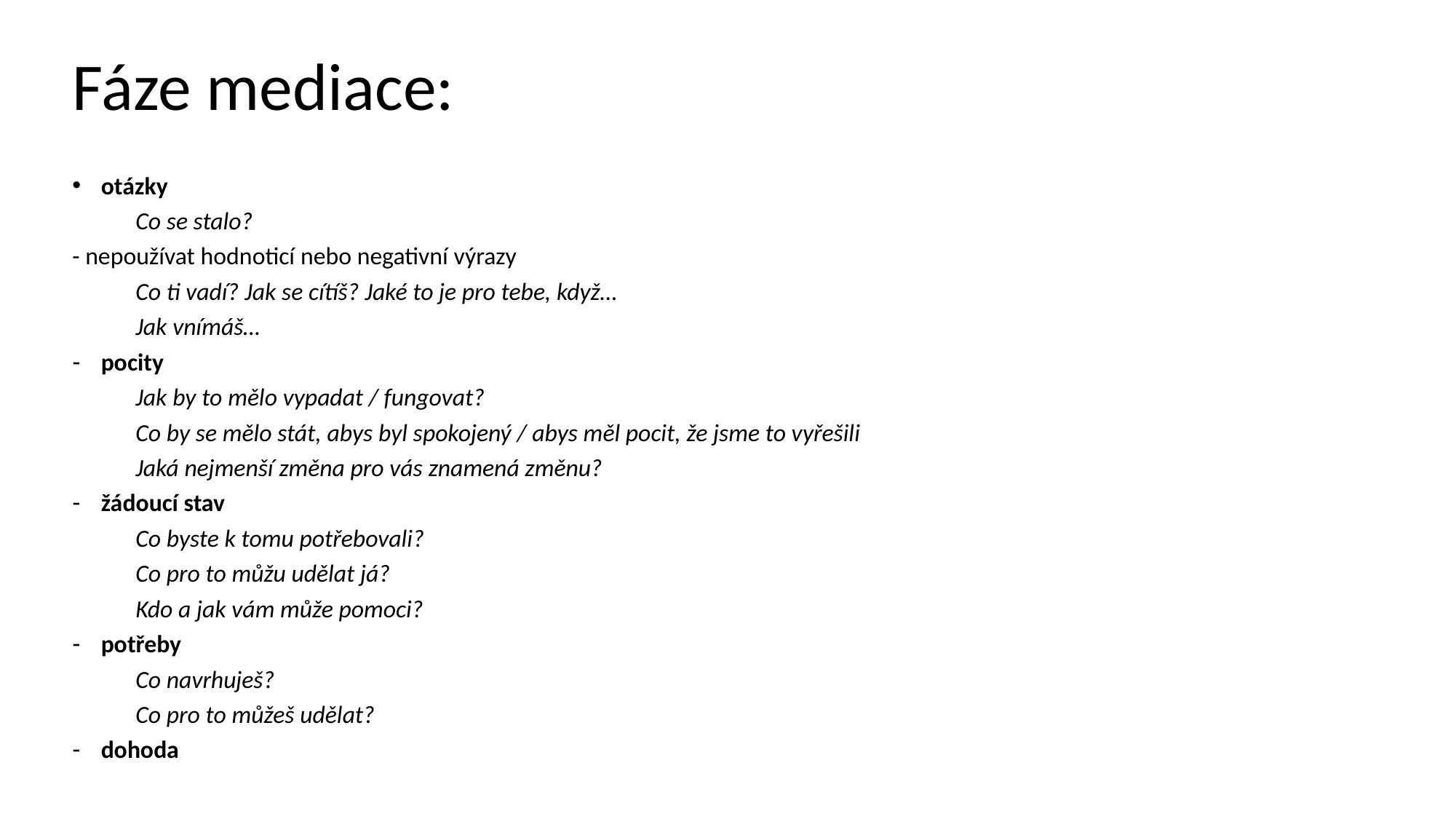

# Fáze mediace:
otázky
		Co se stalo?
- nepoužívat hodnoticí nebo negativní výrazy
		Co ti vadí? Jak se cítíš? Jaké to je pro tebe, když…
		Jak vnímáš…
pocity
		Jak by to mělo vypadat / fungovat?
		Co by se mělo stát, abys byl spokojený / abys měl pocit, že jsme to vyřešili
		Jaká nejmenší změna pro vás znamená změnu?
žádoucí stav
		Co byste k tomu potřebovali?
		Co pro to můžu udělat já?
	Kdo a jak vám může pomoci?
potřeby
		Co navrhuješ?
		Co pro to můžeš udělat?
dohoda